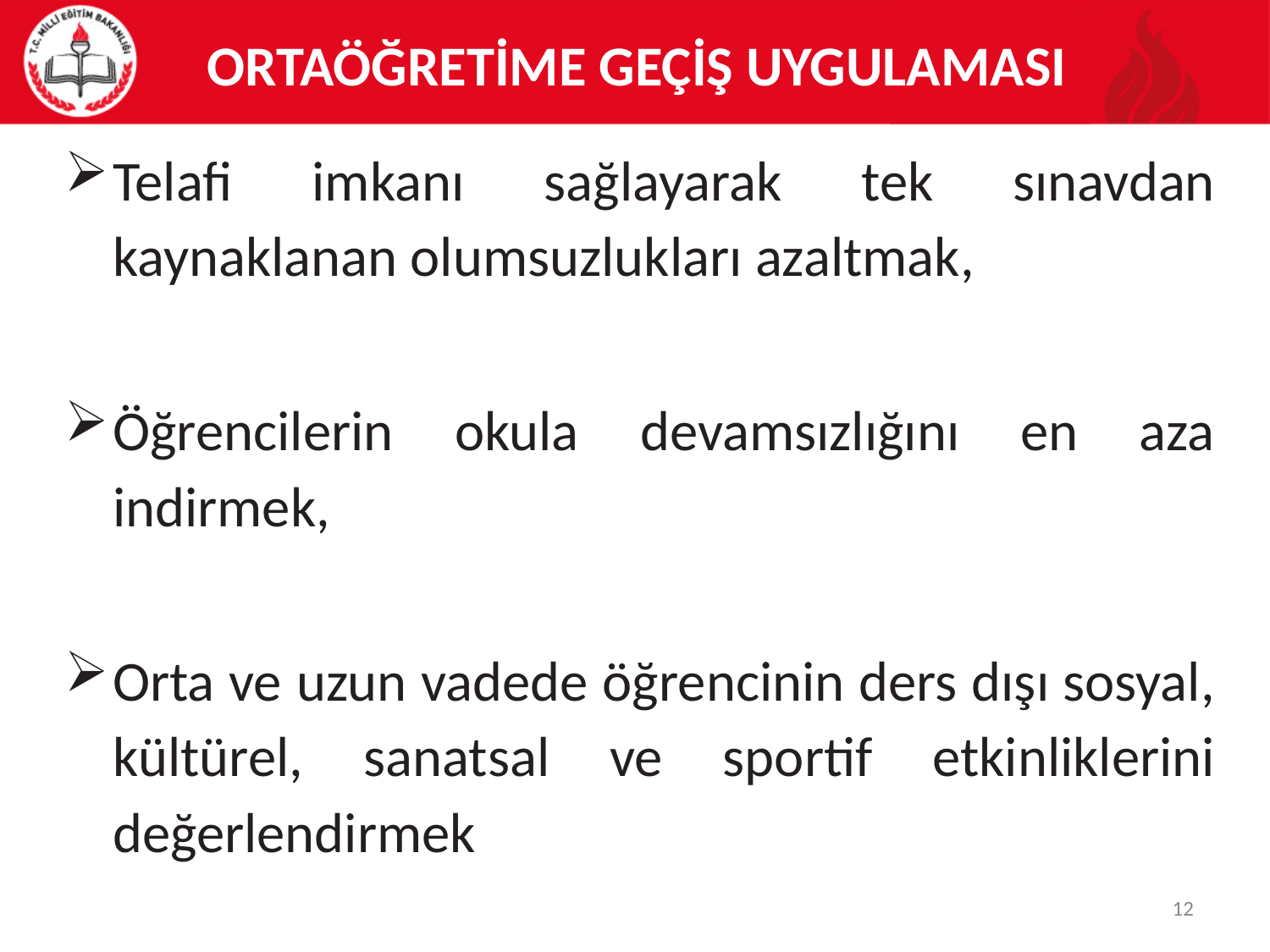

# ORTAÖĞRETİME GEÇİŞ UYGULAMASI
Telafi imkanı sağlayarak tek sınavdan kaynaklanan olumsuzlukları azaltmak,

Öğrencilerin okula devamsızlığını en aza indirmek,

Orta ve uzun vadede öğrencinin ders dışı sosyal, kültürel, sanatsal ve sportif etkinliklerini değerlendirmek
12